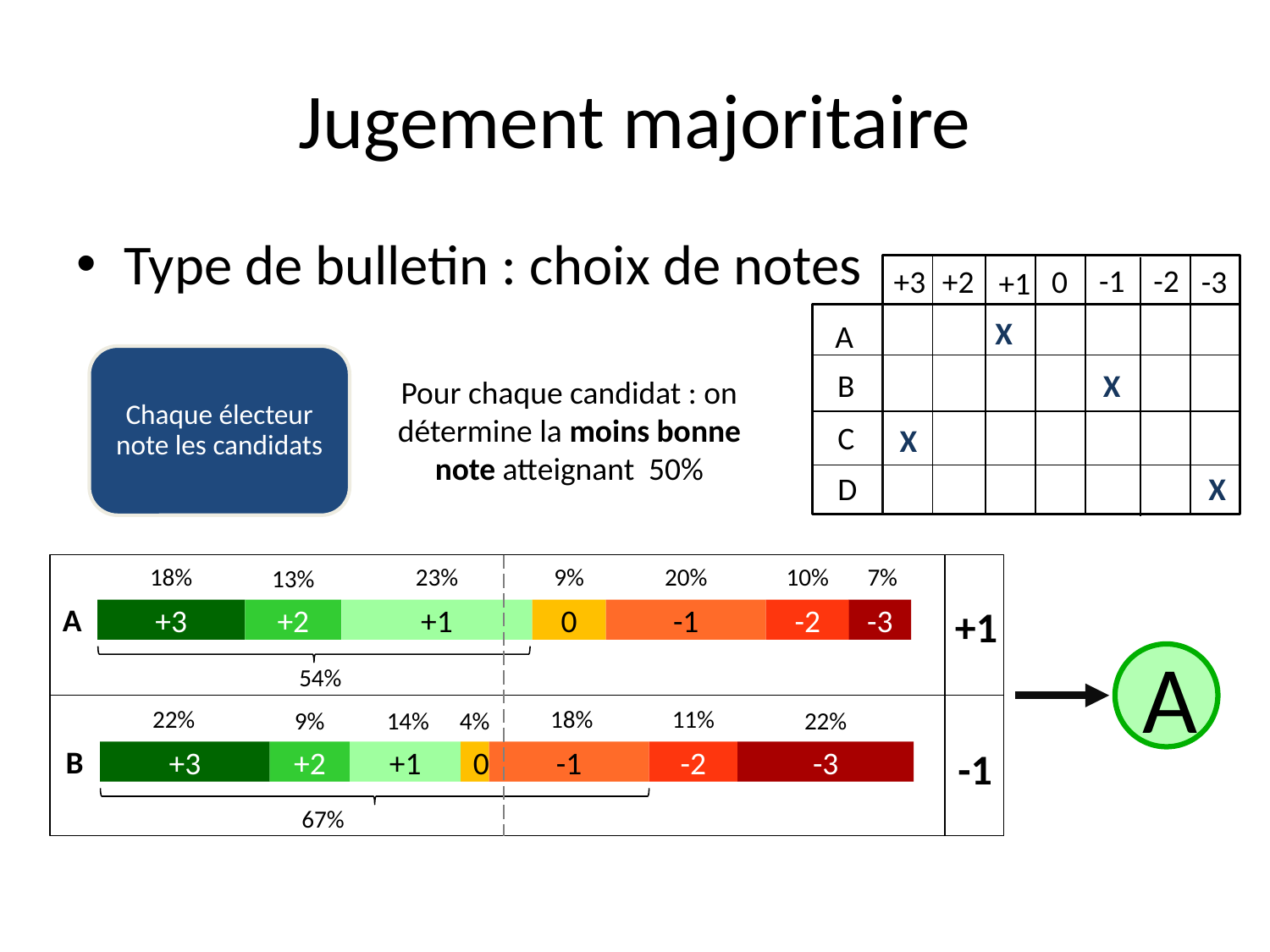

# Jugement majoritaire
Type de bulletin : choix de notes
-1
-2

-3
+2
0
+3
+1

X
A
X
B
C
X
D
X

Chaque électeur note les candidats
Pour chaque candidat : on détermine la moins bonne note atteignant  50%

7%
10%
20%
18%
23%
9%
13%
A
+1
+3
+2
0
-2
-3
+1
-1
A
54%
11%
22%
18%
14%
9%
4%
22%
B
-1
+3
+2
-2
-3
+1
0
-1
67%